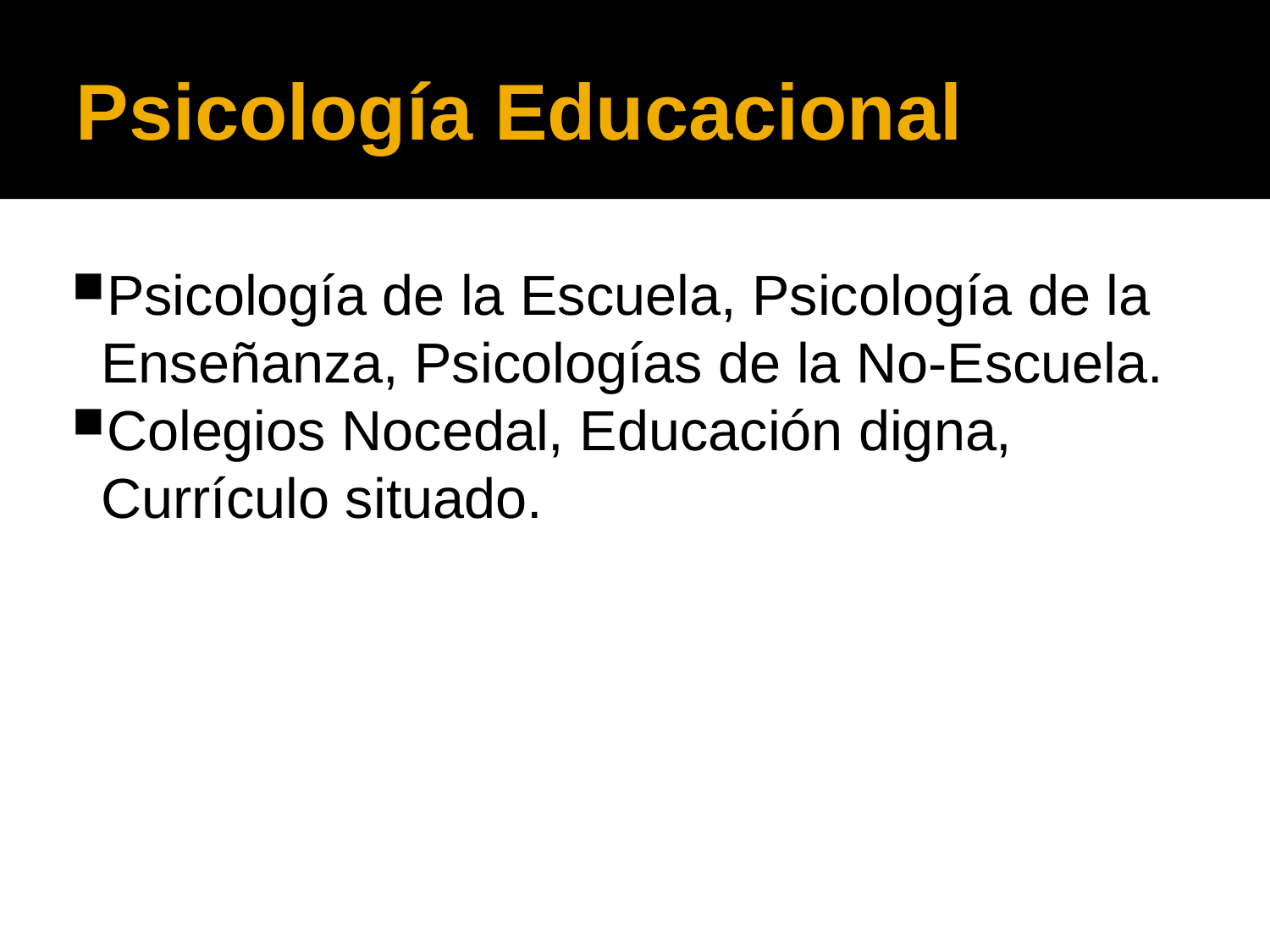

Psicología Educacional
Psicología de la Escuela, Psicología de la Enseñanza, Psicologías de la No-Escuela.
Colegios Nocedal, Educación digna, Currículo situado.